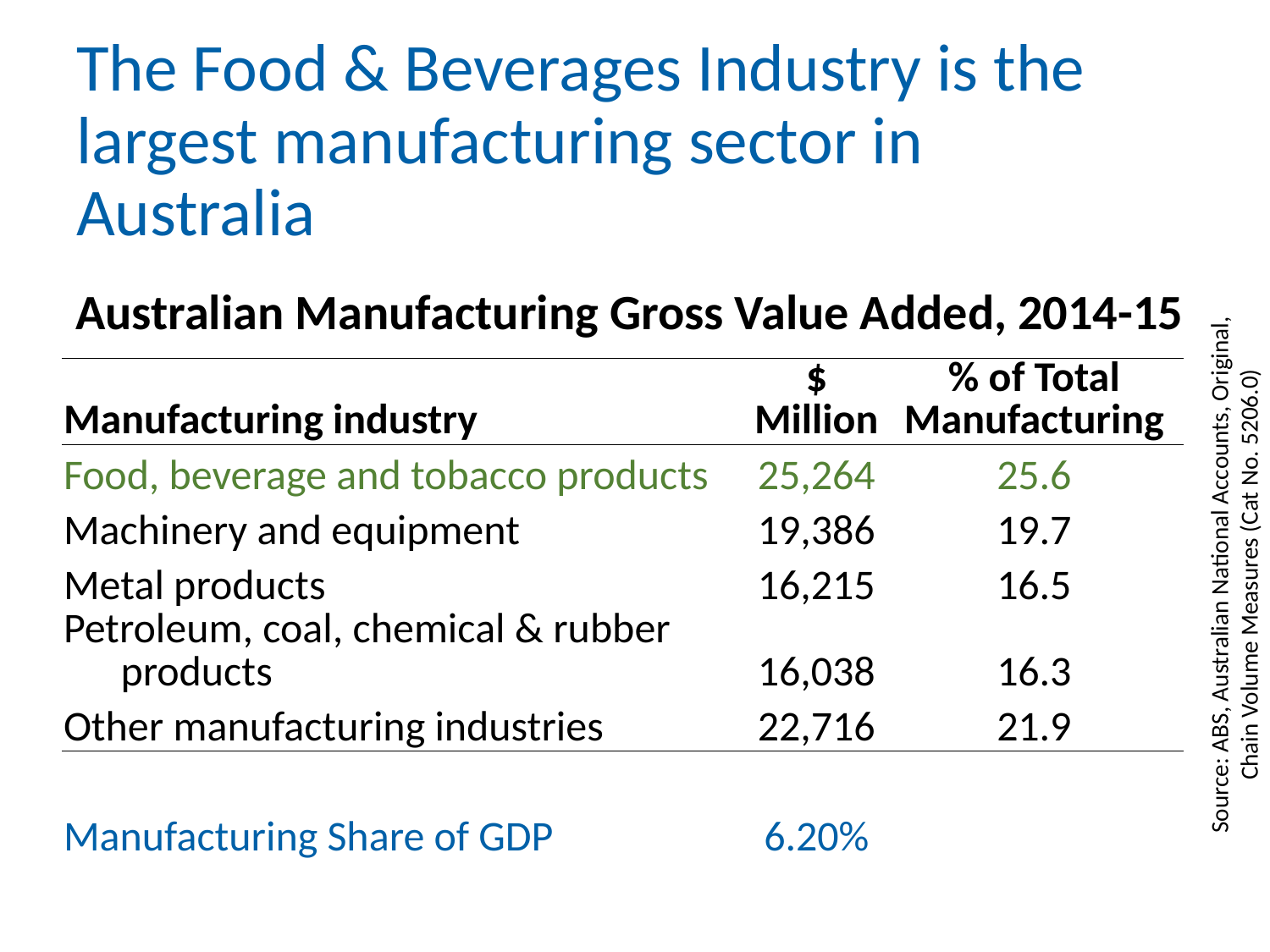

# The Food & Beverages Industry is the largest manufacturing sector in Australia
Australian Manufacturing Gross Value Added, 2014-15
| Manufacturing industry | $ Million | % of Total Manufacturing |
| --- | --- | --- |
| Food, beverage and tobacco products | 25,264 | 25.6 |
| Machinery and equipment | 19,386 | 19.7 |
| Metal products | 16,215 | 16.5 |
| Petroleum, coal, chemical & rubber products | 16,038 | 16.3 |
| Other manufacturing industries | 22,716 | 21.9 |
|  |  |  |
| Manufacturing Share of GDP | 6.20% |  |
Source: ABS, Australian National Accounts, Original, Chain Volume Measures (Cat No. 5206.0)